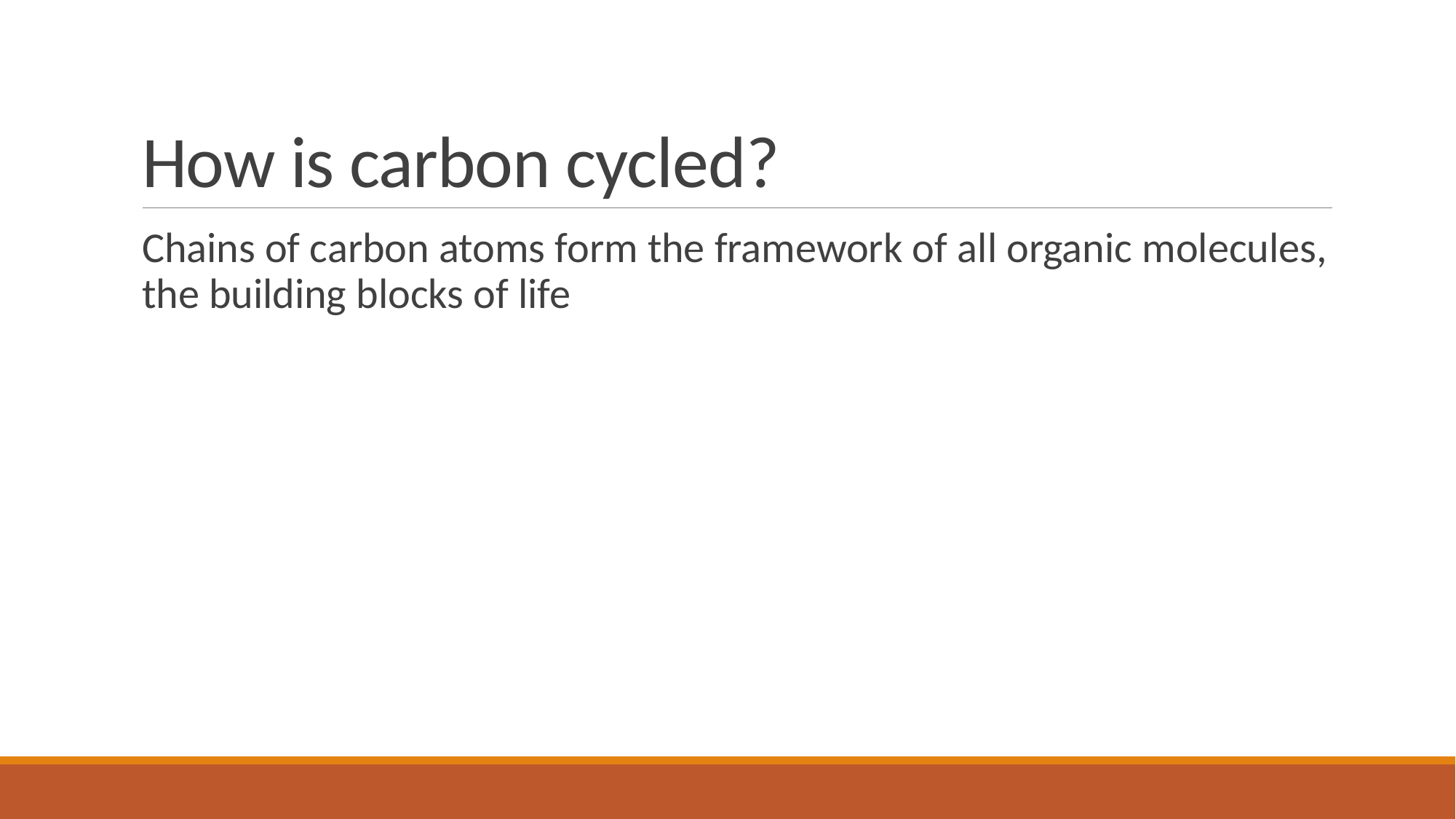

# How is carbon cycled?
Chains of carbon atoms form the framework of all organic molecules, the building blocks of life